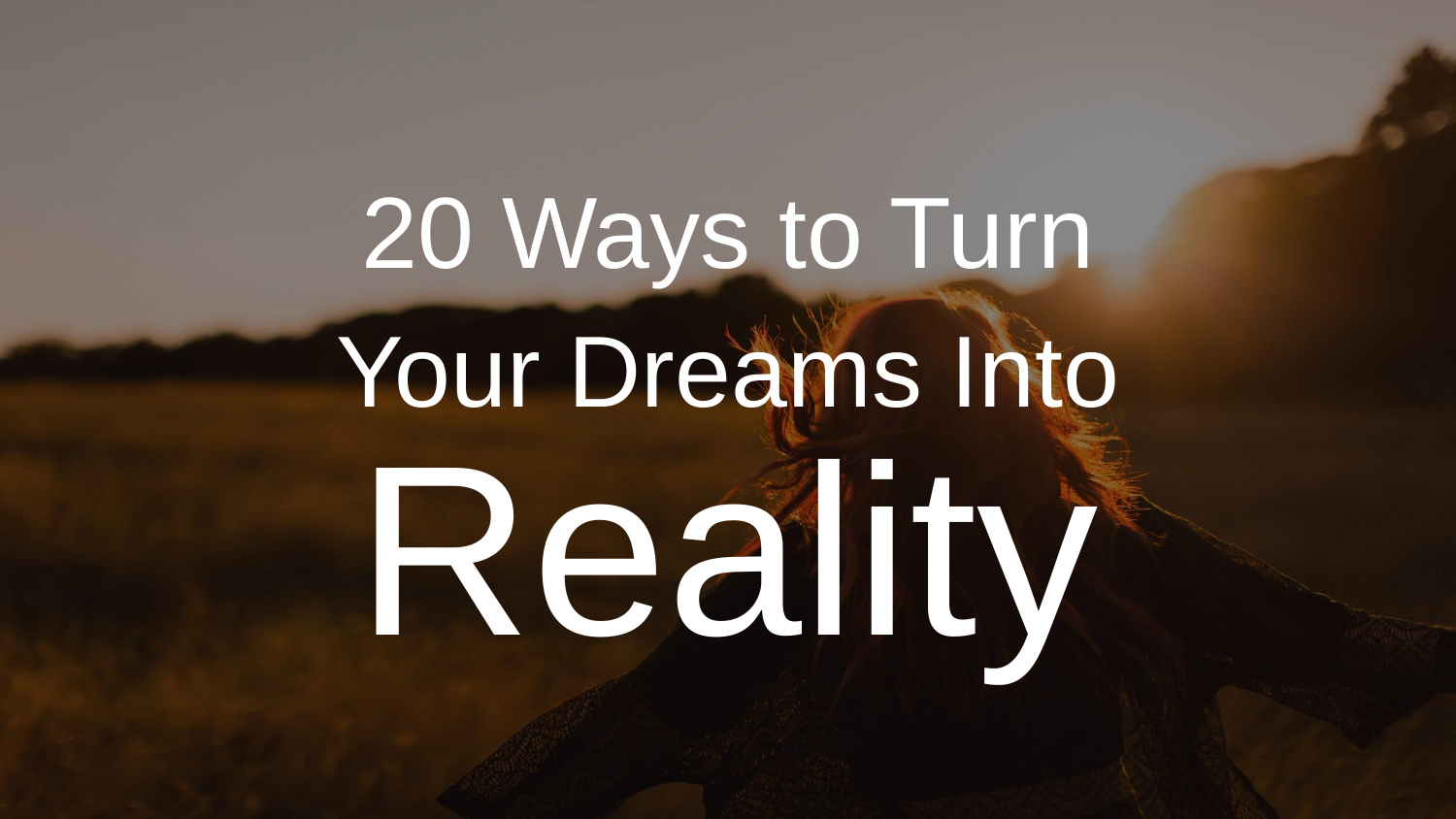

20 Ways to Turn
Your Dreams Into
Reality